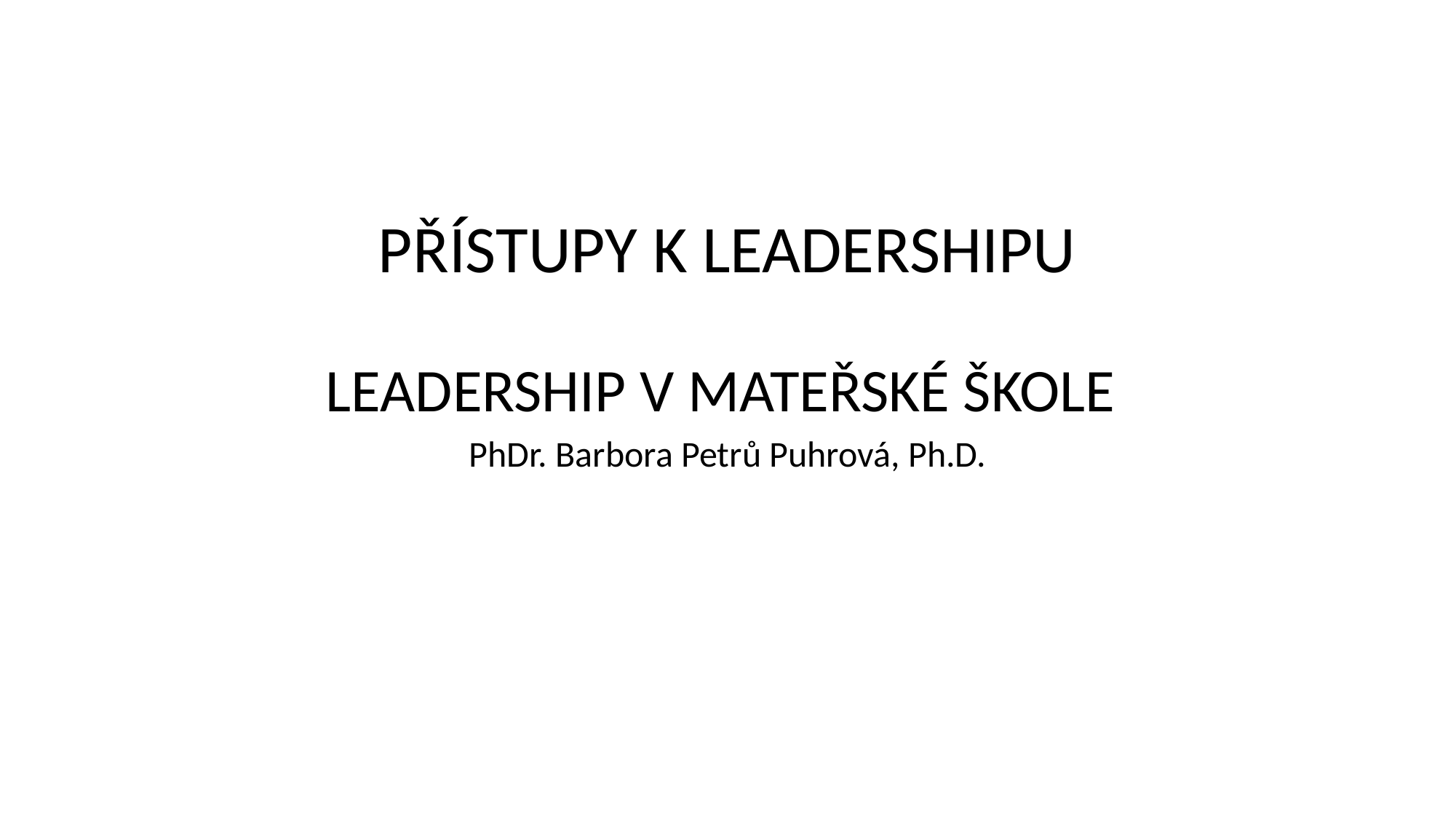

# PŘÍSTUPY K LEADERSHIPU LEADERSHIP V MATEŘSKÉ ŠKOLE
PhDr. Barbora Petrů Puhrová, Ph.D.